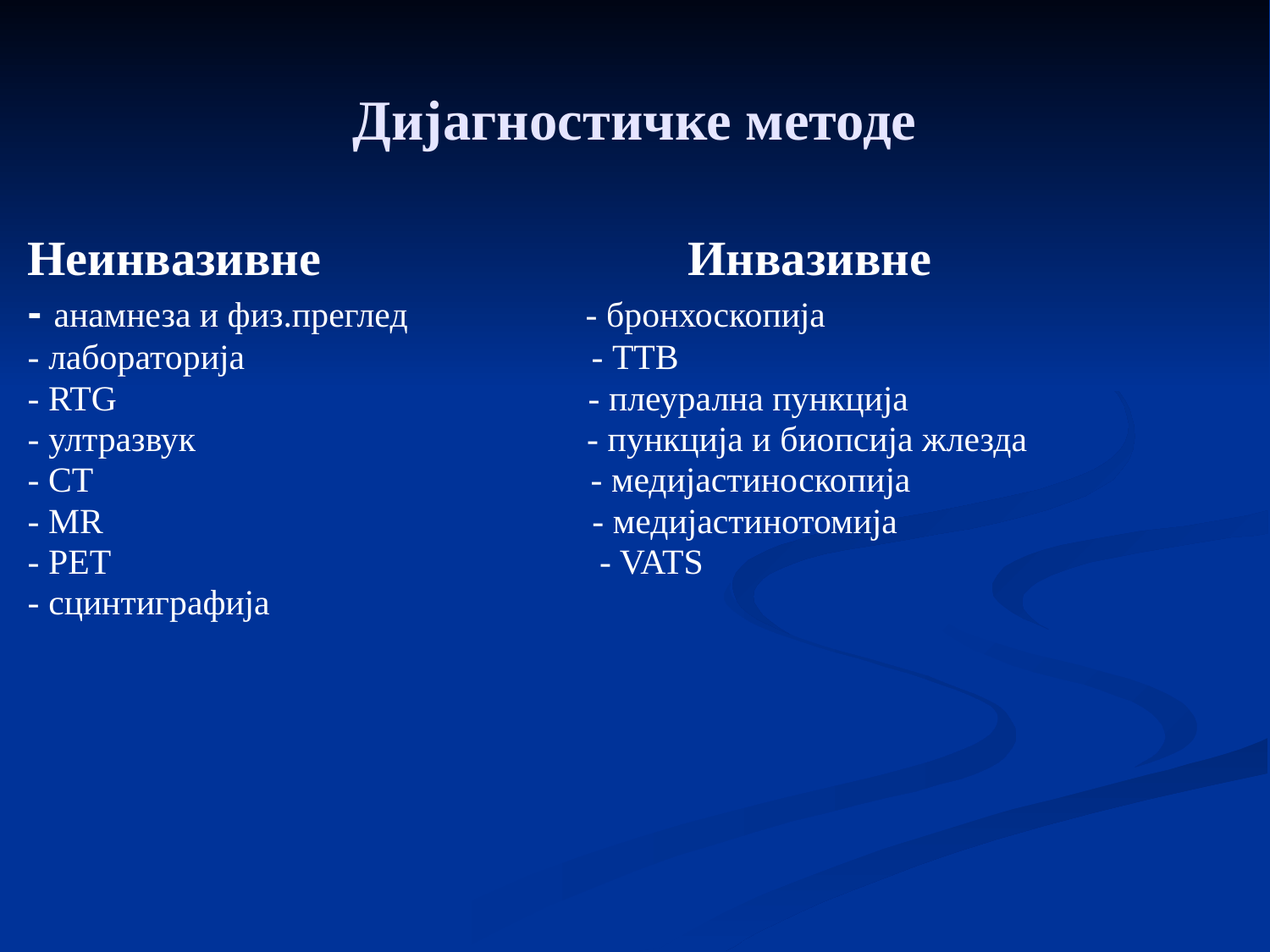

# Дијагностичке методе
Неинвазивне                              Инвазивне
- анамнеза и физ.преглед                    - бронхоскопија
- лабораторија                                       - TTB
- RTG                                                     - плеурална пункција
- ултразвук                                            - пункција и биопсија жлезда
- CT                                                        - медијастиноскопија
- MR                                                       - медијастинотомија
- PET                                                       - VATS
- сцинтиграфија